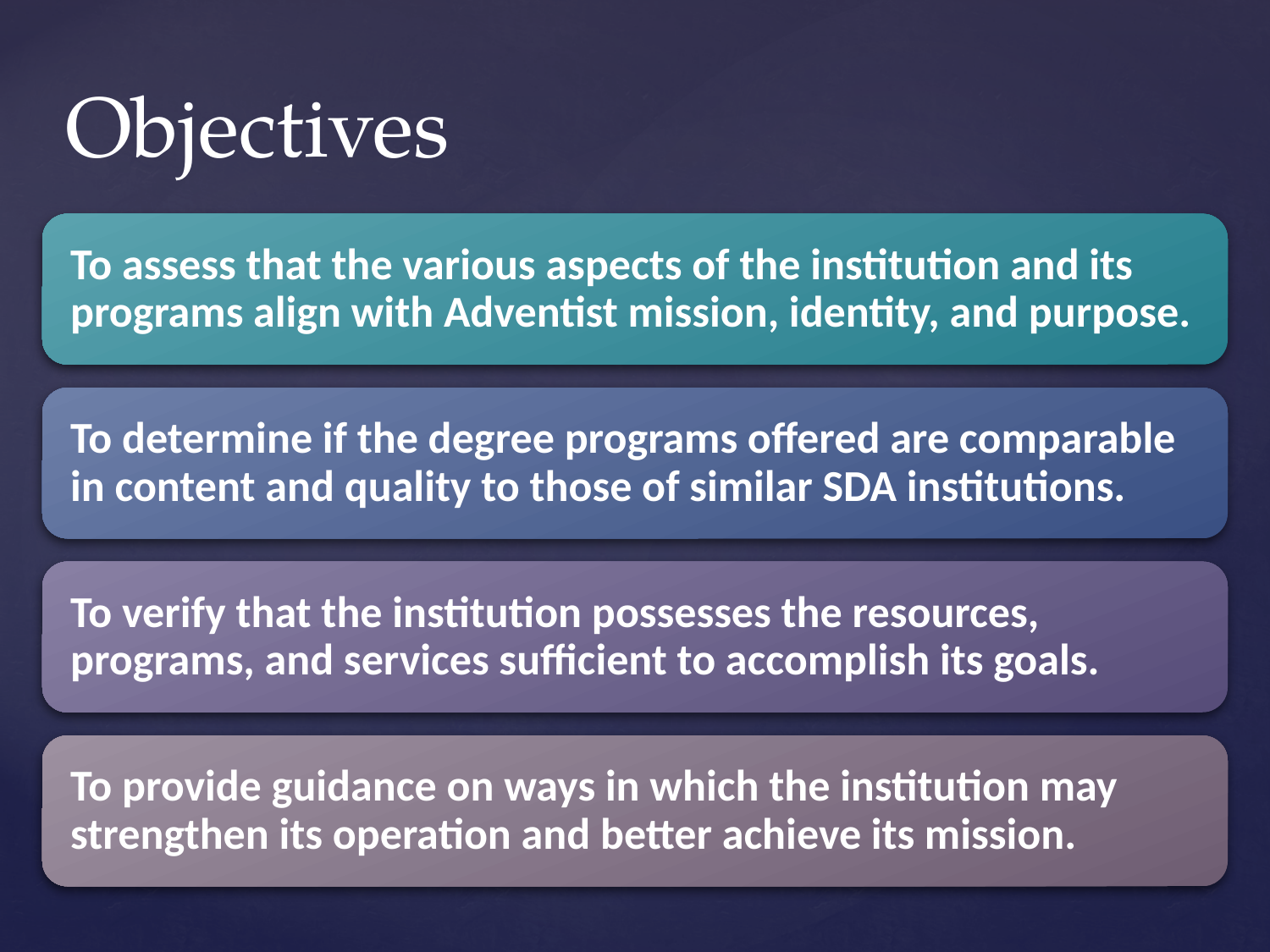

# Objectives
To assess that the various aspects of the institution and its programs align with Adventist mission, identity, and purpose.
To determine if the degree programs offered are comparable in content and quality to those of similar SDA institutions.
To verify that the institution possesses the resources, programs, and services sufficient to accomplish its goals.
To provide guidance on ways in which the institution may strengthen its operation and better achieve its mission.